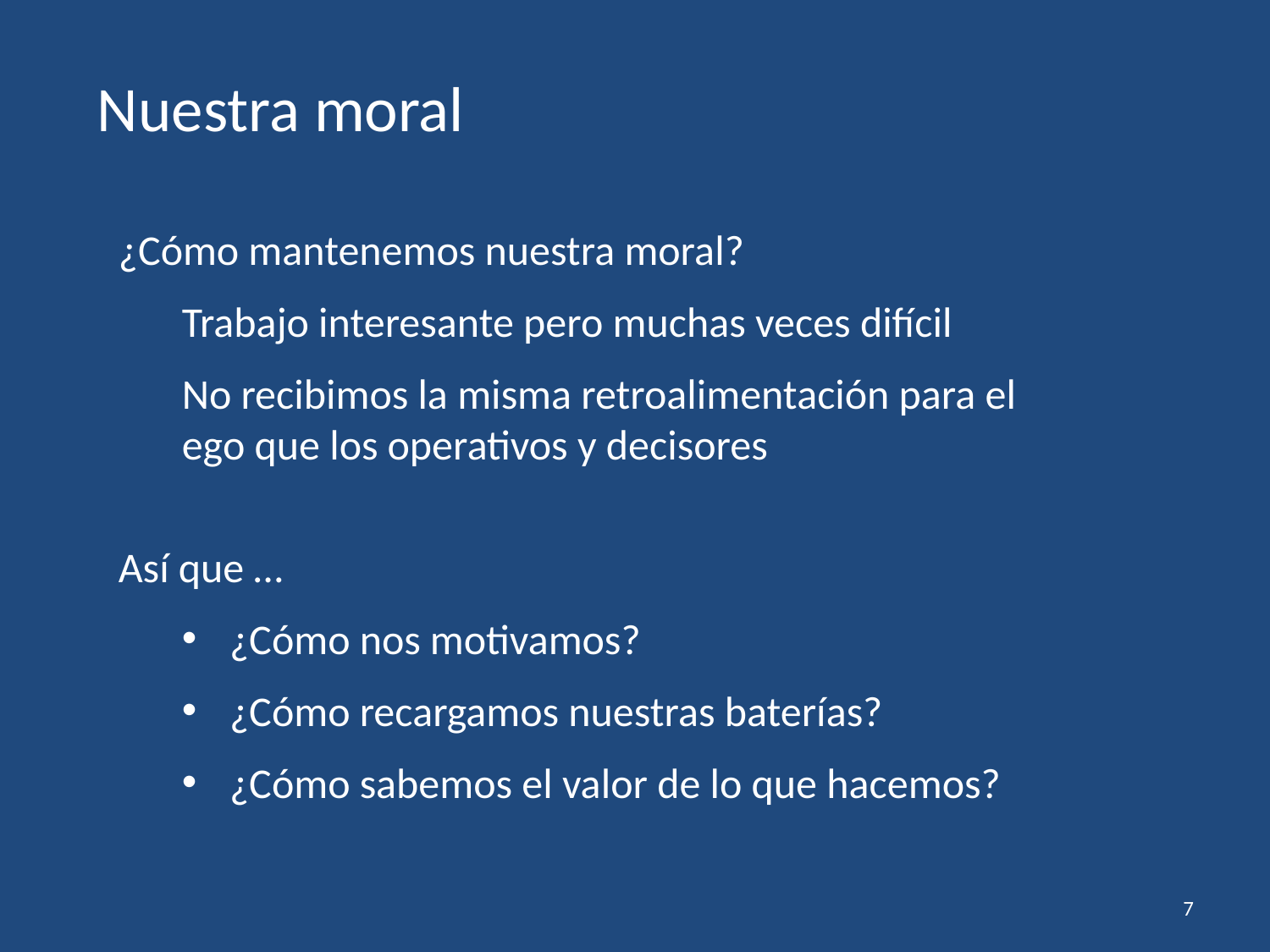

# Nuestra moral
¿Cómo mantenemos nuestra moral?
Trabajo interesante pero muchas veces difícil
No recibimos la misma retroalimentación para el ego que los operativos y decisores
Así que …
¿Cómo nos motivamos?
¿Cómo recargamos nuestras baterías?
¿Cómo sabemos el valor de lo que hacemos?
7